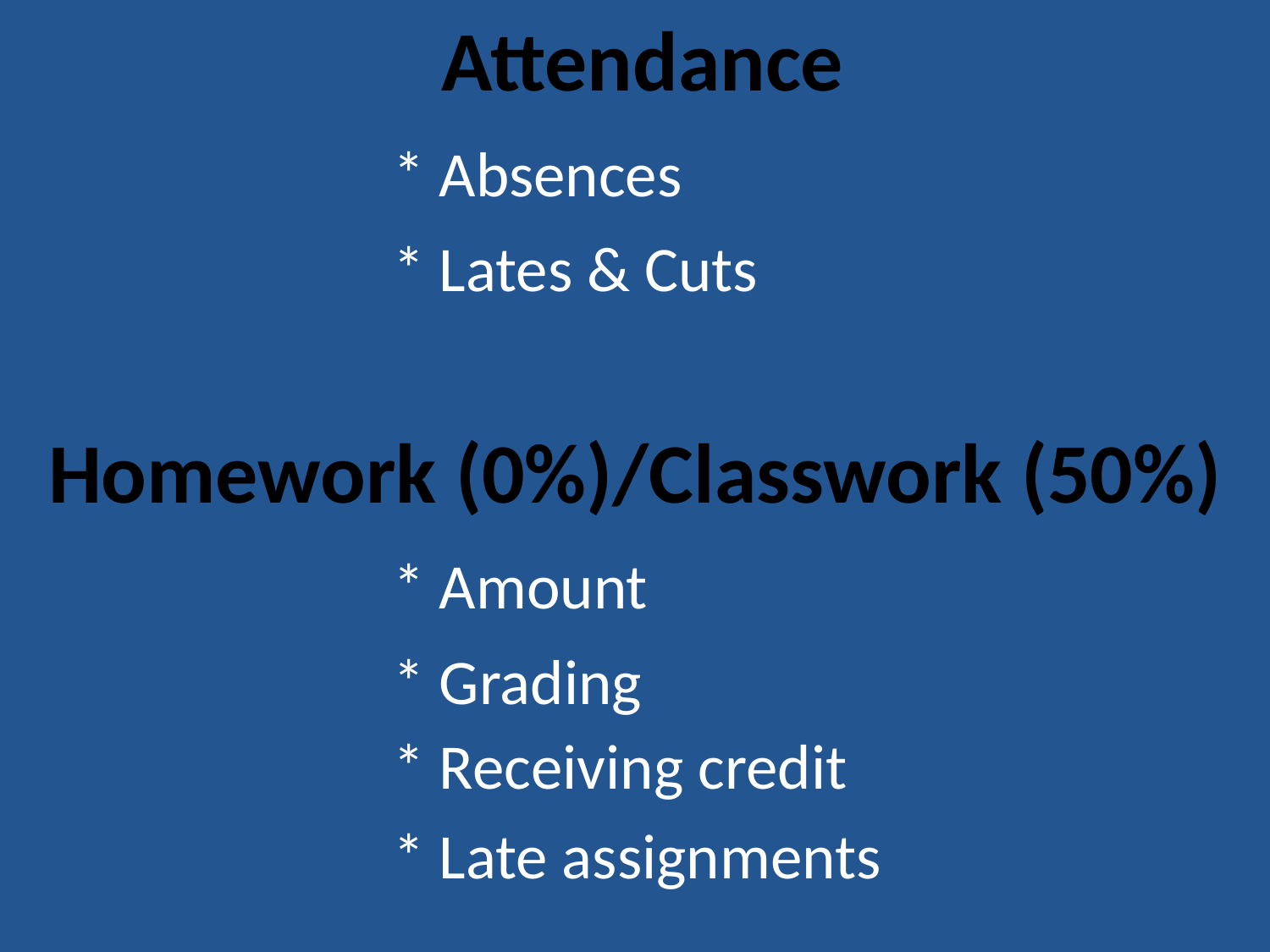

Attendance
* Absences
* Lates & Cuts
Homework (0%)/Classwork (50%)
* Amount
* Grading
* Receiving credit
* Late assignments